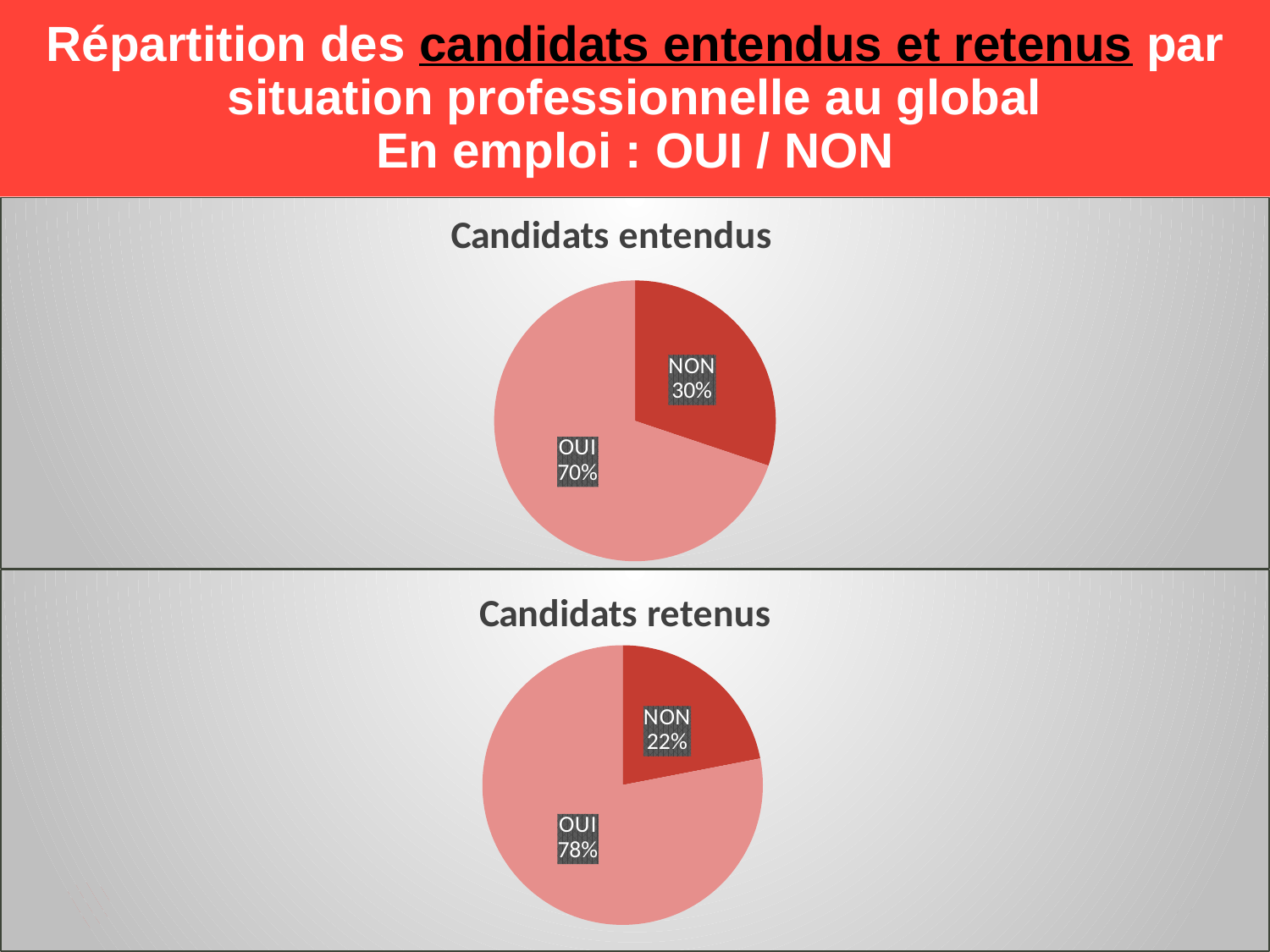

# Répartition des candidats entendus et retenus par situation professionnelle au global En emploi : OUI / NON

### Chart: Candidats entendus

| Category | Total |
|---|---|
| NON | 124.0 |
| OUI | 287.0 |

### Chart: Candidats retenus

| Category | Total |
|---|---|
| OUI | 18.0 |
| OUI | 64.0 |
14